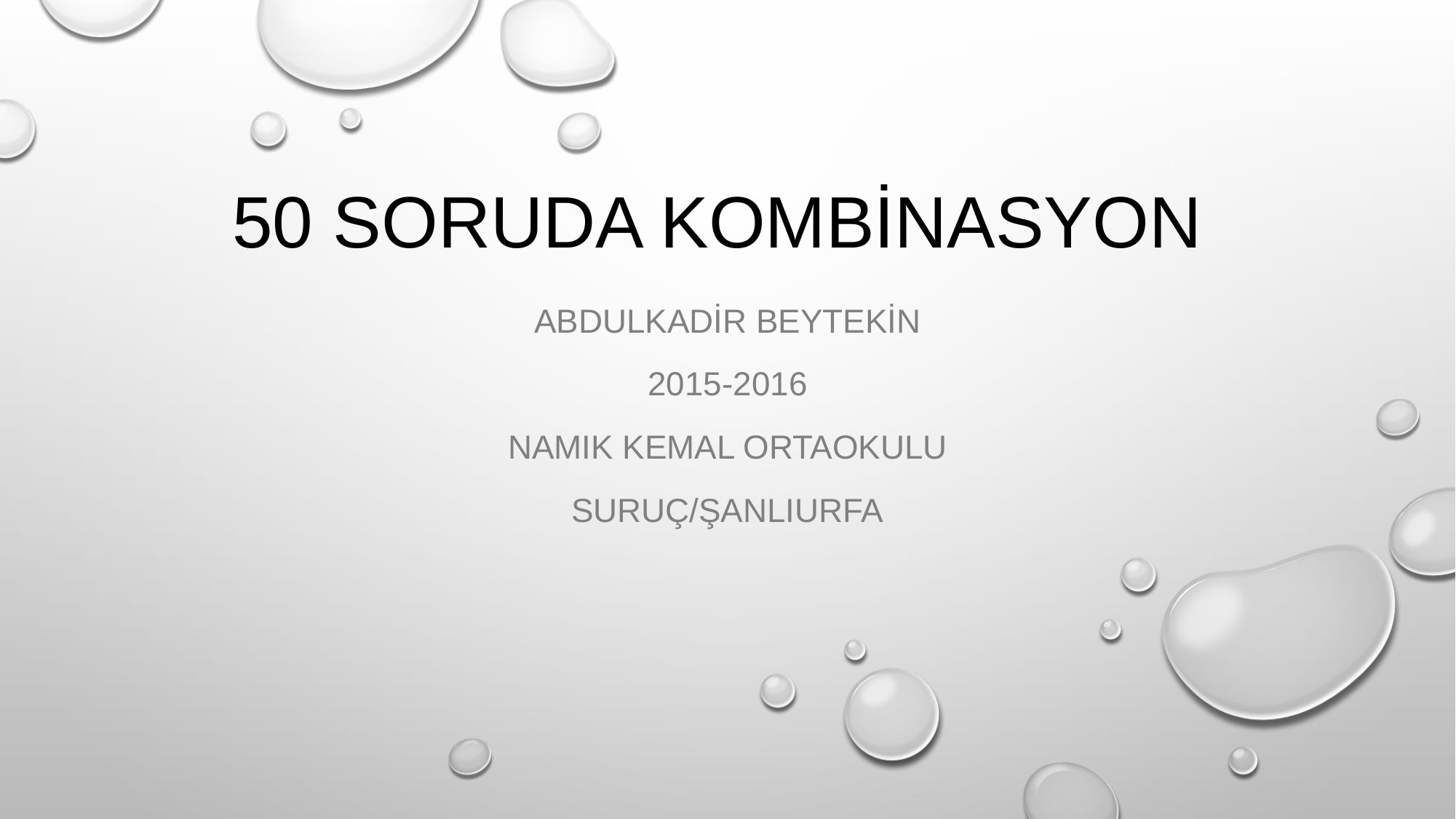

# 50 soruda Kombinasyon
Abdulkadir Beytekin
2015-2016
Namık kemal ortaokulu
Suruç/şanlıurfa